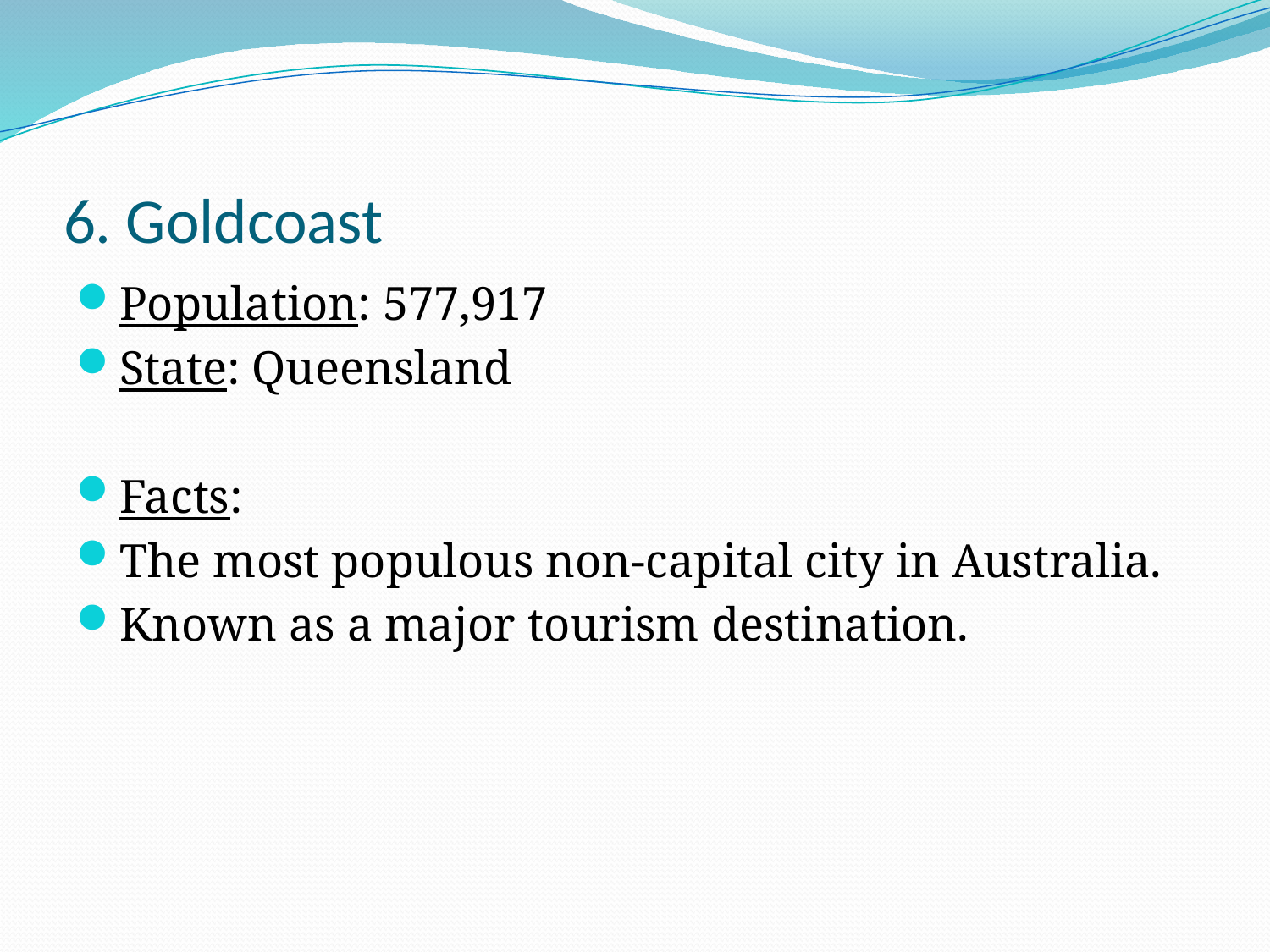

# 6. Goldcoast
Population: 577,917
State: Queensland

Facts:
The most populous non-capital city in Australia.
Known as a major tourism destination.